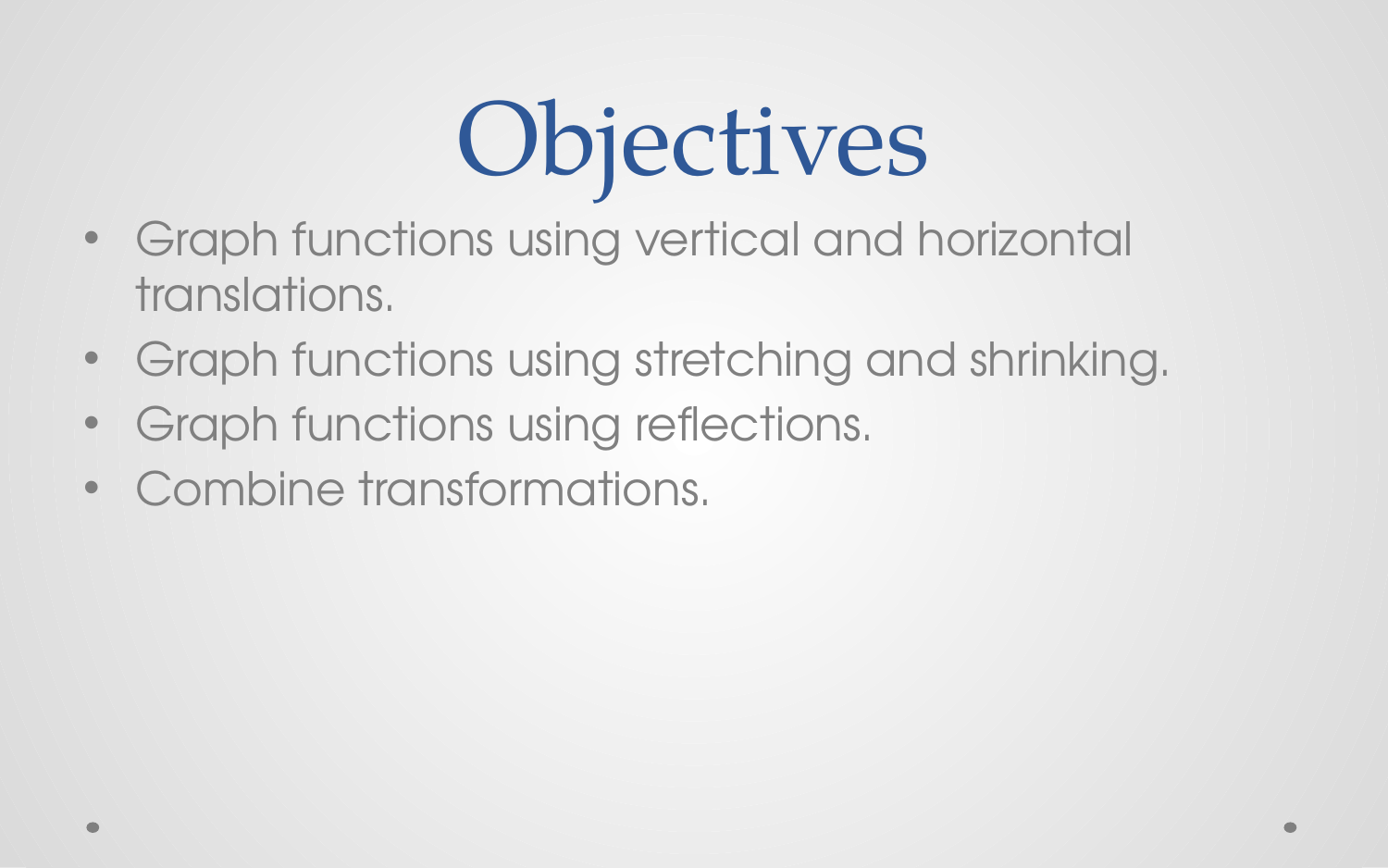

# Objectives
Graph functions using vertical and horizontal translations.
Graph functions using stretching and shrinking.
Graph functions using reflections.
Combine transformations.